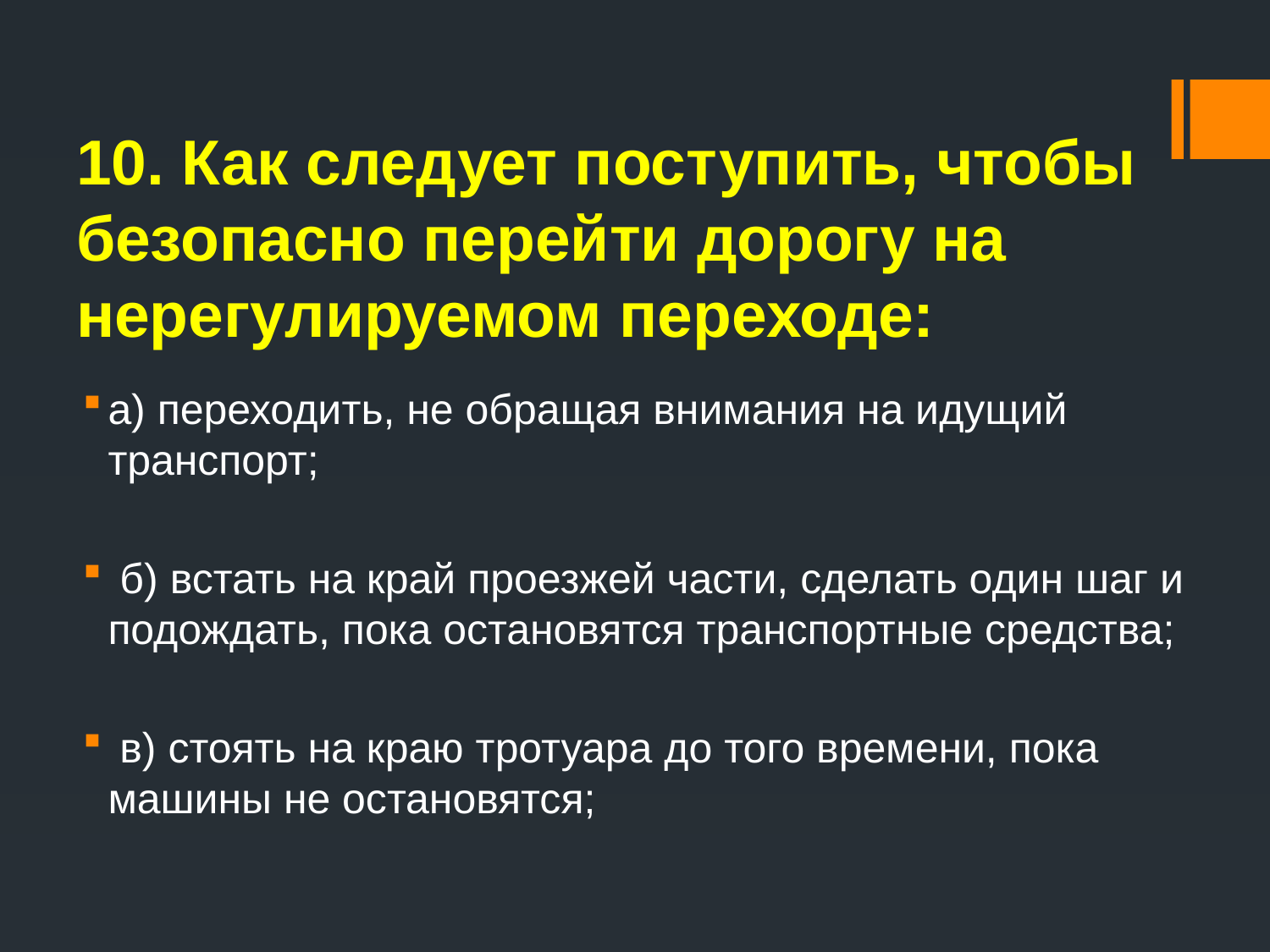

# 10. Как следует поступить, чтобы безопасно перейти дорогу на нерегулируемом переходе:
а) переходить, не обращая внимания на идущий транспорт;

 б) встать на край проезжей части, сделать один шаг и подождать, пока остановятся транспортные средства;

 в) стоять на краю тротуара до того времени, пока машины не остановятся;